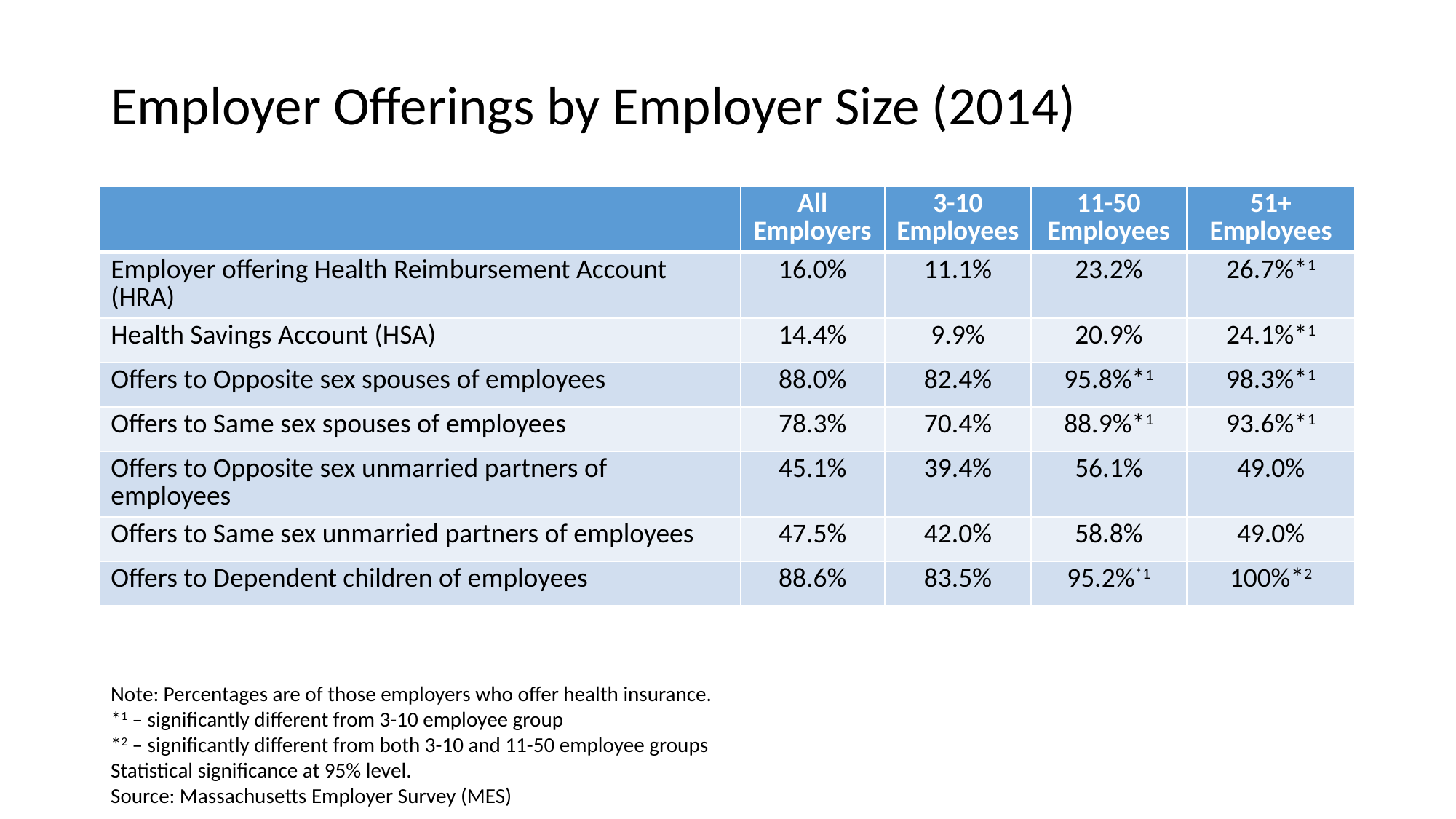

# Employer Offerings by Employer Size (2014)
|  | All Employers | 3-10 Employees | 11-50 Employees | 51+ Employees |
| --- | --- | --- | --- | --- |
| Employer offering Health Reimbursement Account (HRA) | 16.0% | 11.1% | 23.2% | 26.7%\*1 |
| Health Savings Account (HSA) | 14.4% | 9.9% | 20.9% | 24.1%\*1 |
| Offers to Opposite sex spouses of employees | 88.0% | 82.4% | 95.8%\*1 | 98.3%\*1 |
| Offers to Same sex spouses of employees | 78.3% | 70.4% | 88.9%\*1 | 93.6%\*1 |
| Offers to Opposite sex unmarried partners of employees | 45.1% | 39.4% | 56.1% | 49.0% |
| Offers to Same sex unmarried partners of employees | 47.5% | 42.0% | 58.8% | 49.0% |
| Offers to Dependent children of employees | 88.6% | 83.5% | 95.2%\*1 | 100%\*2 |
Note: Percentages are of those employers who offer health insurance.
*1 – significantly different from 3-10 employee group
*2 – significantly different from both 3-10 and 11-50 employee groups
Statistical significance at 95% level.
Source: Massachusetts Employer Survey (MES)